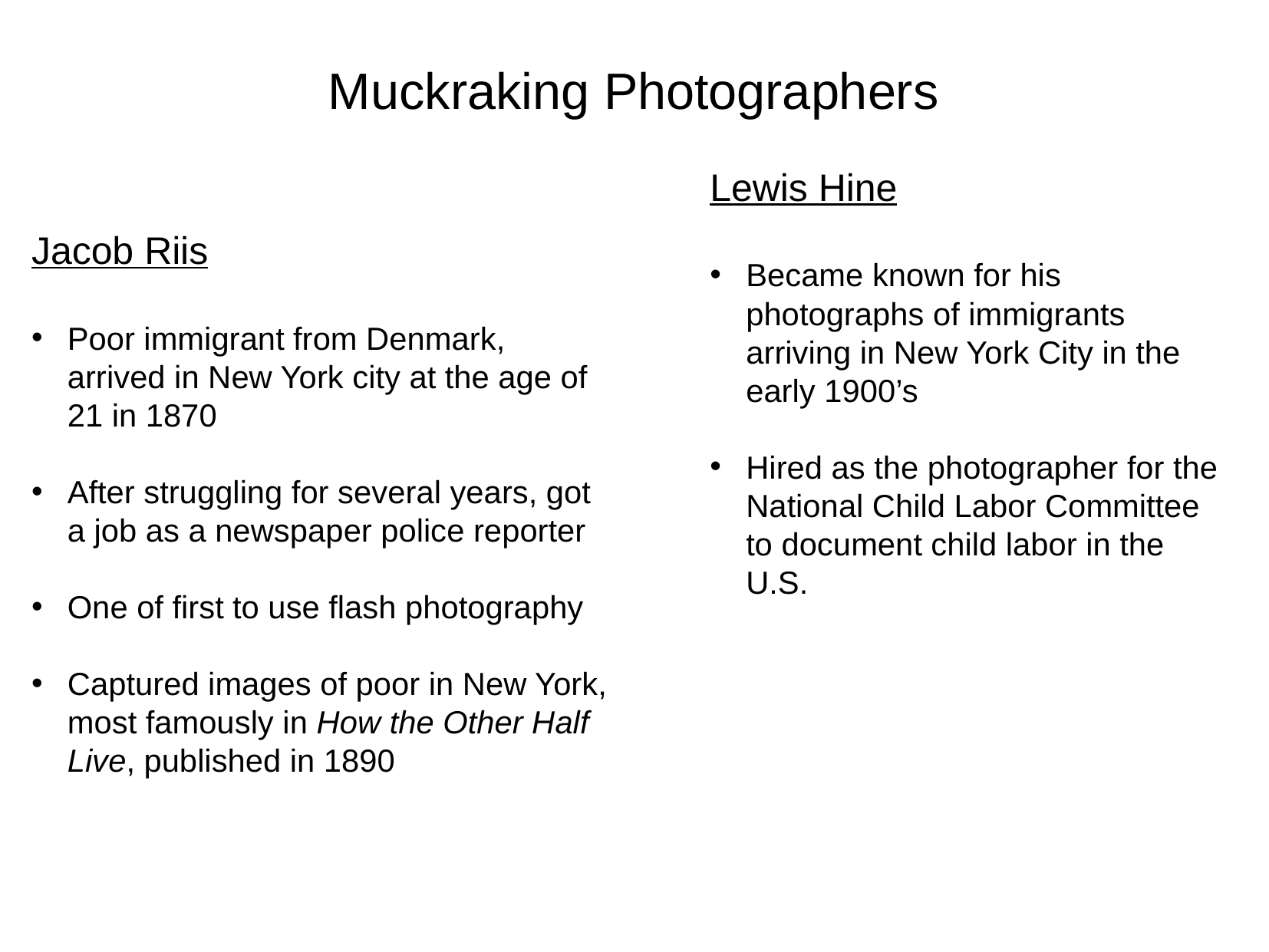

Muckraking Photographers
Lewis Hine

Became known for his photographs of immigrants arriving in New York City in the early 1900’s

Hired as the photographer for the National Child Labor Committee to document child labor in the U.S.

# Jacob Riis

Poor immigrant from Denmark, arrived in New York city at the age of 21 in 1870

After struggling for several years, got a job as a newspaper police reporter

One of first to use flash photography

Captured images of poor in New York, most famously in How the Other Half Live, published in 1890